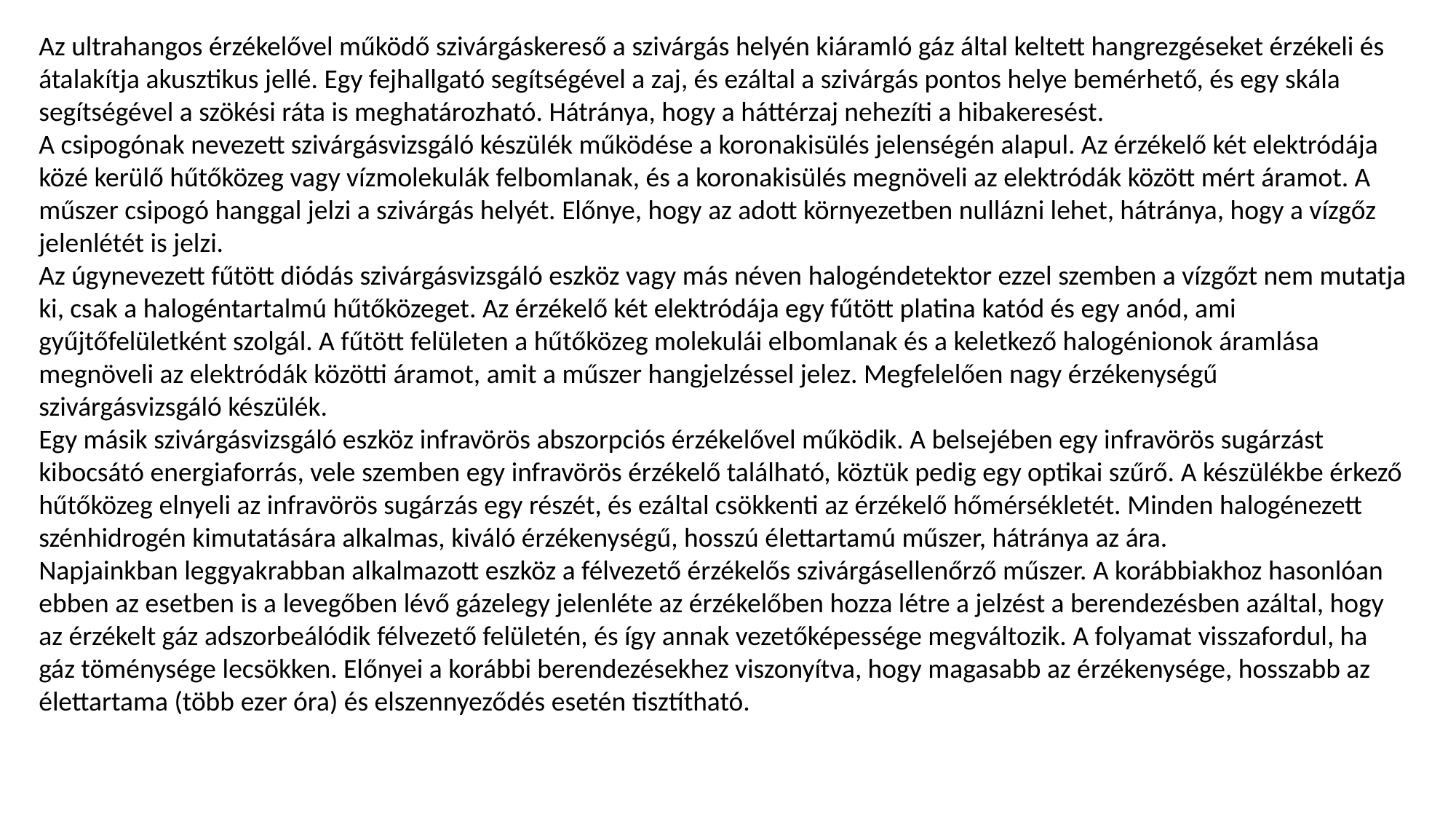

Az ultrahangos érzékelővel működő szivárgáskereső a szivárgás helyén kiáramló gáz által keltett hangrezgéseket érzékeli és átalakítja akusztikus jellé. Egy fejhallgató segítségével a zaj, és ezáltal a szivárgás pontos helye bemérhető, és egy skála segítségével a szökési ráta is meghatározható. Hátránya, hogy a háttérzaj nehezíti a hibakeresést.
A csipogónak nevezett szivárgásvizsgáló készülék működése a koronakisülés jelenségén alapul. Az érzékelő két elektródája közé kerülő hűtőközeg vagy vízmolekulák felbomlanak, és a koronakisülés megnöveli az elektródák között mért áramot. A műszer csipogó hanggal jelzi a szivárgás helyét. Előnye, hogy az adott környezetben nullázni lehet, hátránya, hogy a vízgőz jelenlétét is jelzi.
Az úgynevezett fűtött diódás szivárgásvizsgáló eszköz vagy más néven halogéndetektor ezzel szemben a vízgőzt nem mutatja ki, csak a halogéntartalmú hűtőközeget. Az érzékelő két elektródája egy fűtött platina katód és egy anód, ami gyűjtőfelületként szolgál. A fűtött felületen a hűtőközeg molekulái elbomlanak és a keletkező halogénionok áramlása megnöveli az elektródák közötti áramot, amit a műszer hangjelzéssel jelez. Megfelelően nagy érzékenységű szivárgásvizsgáló készülék.
Egy másik szivárgásvizsgáló eszköz infravörös abszorpciós érzékelővel működik. A belsejében egy infravörös sugárzást kibocsátó energiaforrás, vele szemben egy infravörös érzékelő található, köztük pedig egy optikai szűrő. A készülékbe érkező hűtőközeg elnyeli az infravörös sugárzás egy részét, és ezáltal csökkenti az érzékelő hőmérsékletét. Minden halogénezett szénhidrogén kimutatására alkalmas, kiváló érzékenységű, hosszú élettartamú műszer, hátránya az ára.
Napjainkban leggyakrabban alkalmazott eszköz a félvezető érzékelős szivárgásellenőrző műszer. A korábbiakhoz hasonlóan ebben az esetben is a levegőben lévő gázelegy jelenléte az érzékelőben hozza létre a jelzést a berendezésben azáltal, hogy az érzékelt gáz adszorbeálódik félvezető felületén, és így annak vezetőképessége megváltozik. A folyamat visszafordul, ha gáz töménysége lecsökken. Előnyei a korábbi berendezésekhez viszonyítva, hogy magasabb az érzékenysége, hosszabb az élettartama (több ezer óra) és elszennyeződés esetén tisztítható.